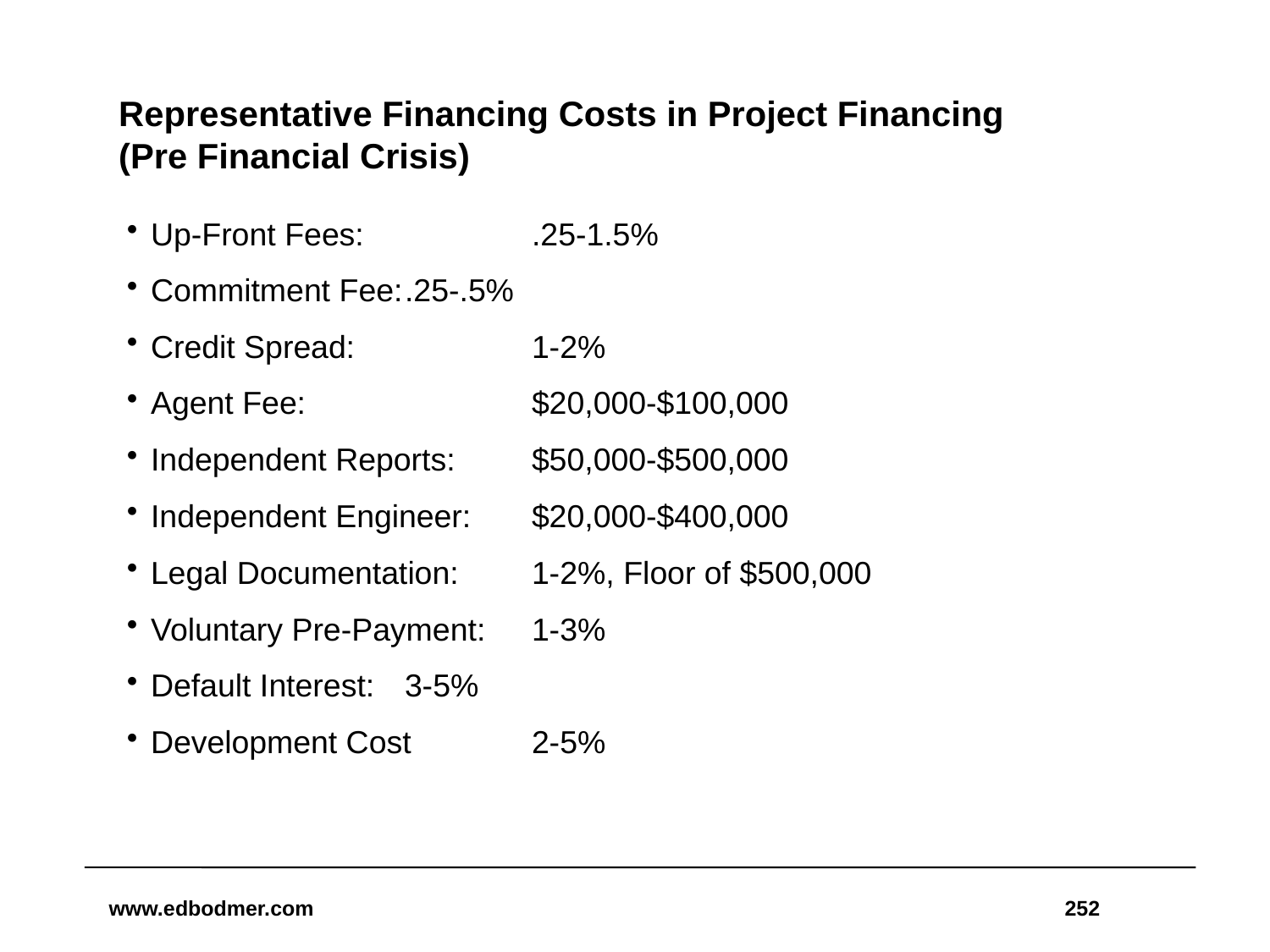

# Representative Financing Costs in Project Financing (Pre Financial Crisis)
Up-Front Fees:		.25-1.5%
Commitment Fee:	.25-.5%
Credit Spread:		1-2%
Agent Fee:		$20,000-$100,000
Independent Reports:	$50,000-$500,000
Independent Engineer:	$20,000-$400,000
Legal Documentation:	1-2%, Floor of $500,000
Voluntary Pre-Payment:	1-3%
Default Interest:	3-5%
Development Cost	2-5%